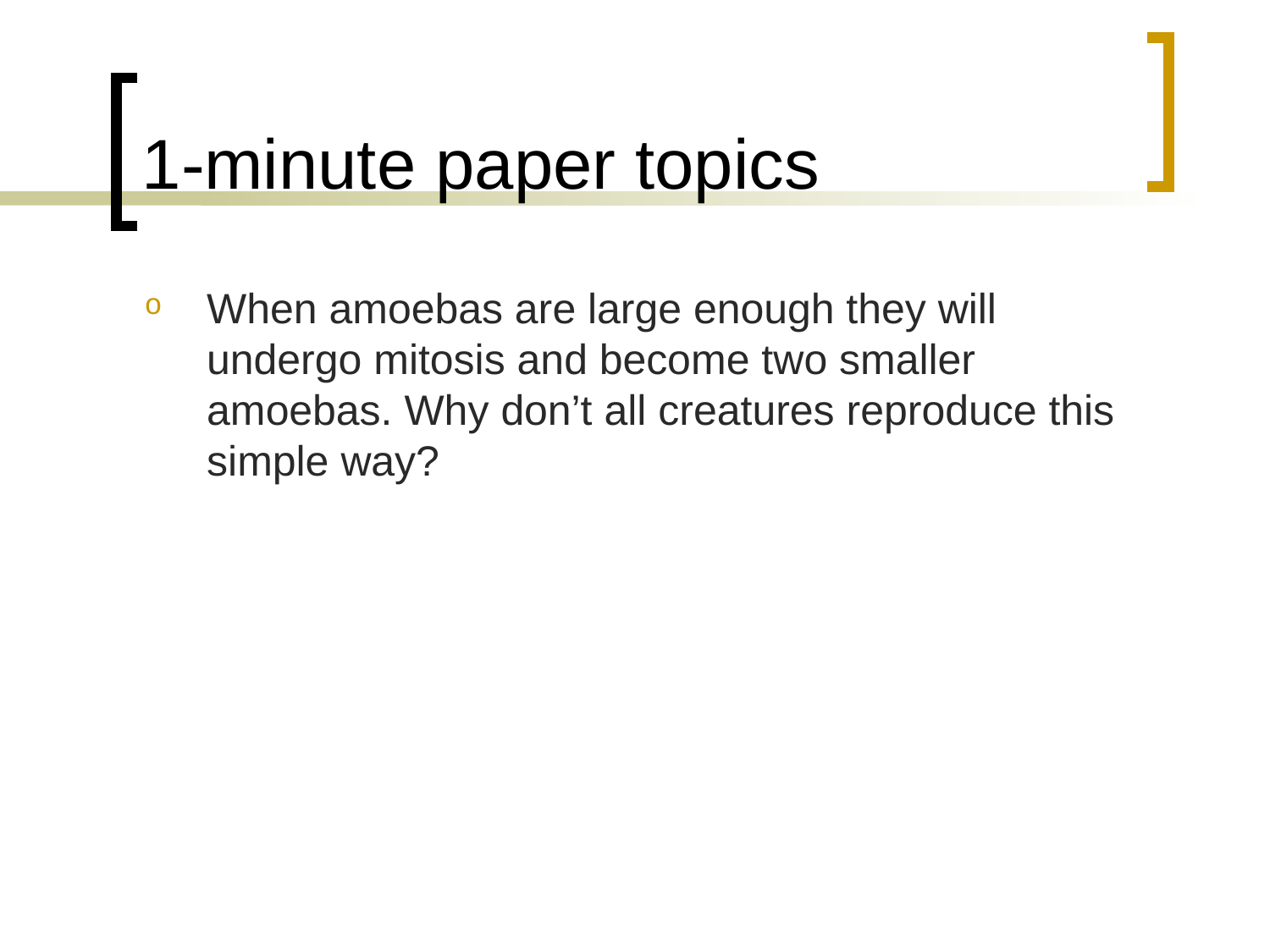

# 1-minute paper topics
When amoebas are large enough they will undergo mitosis and become two smaller amoebas. Why don’t all creatures reproduce this simple way?